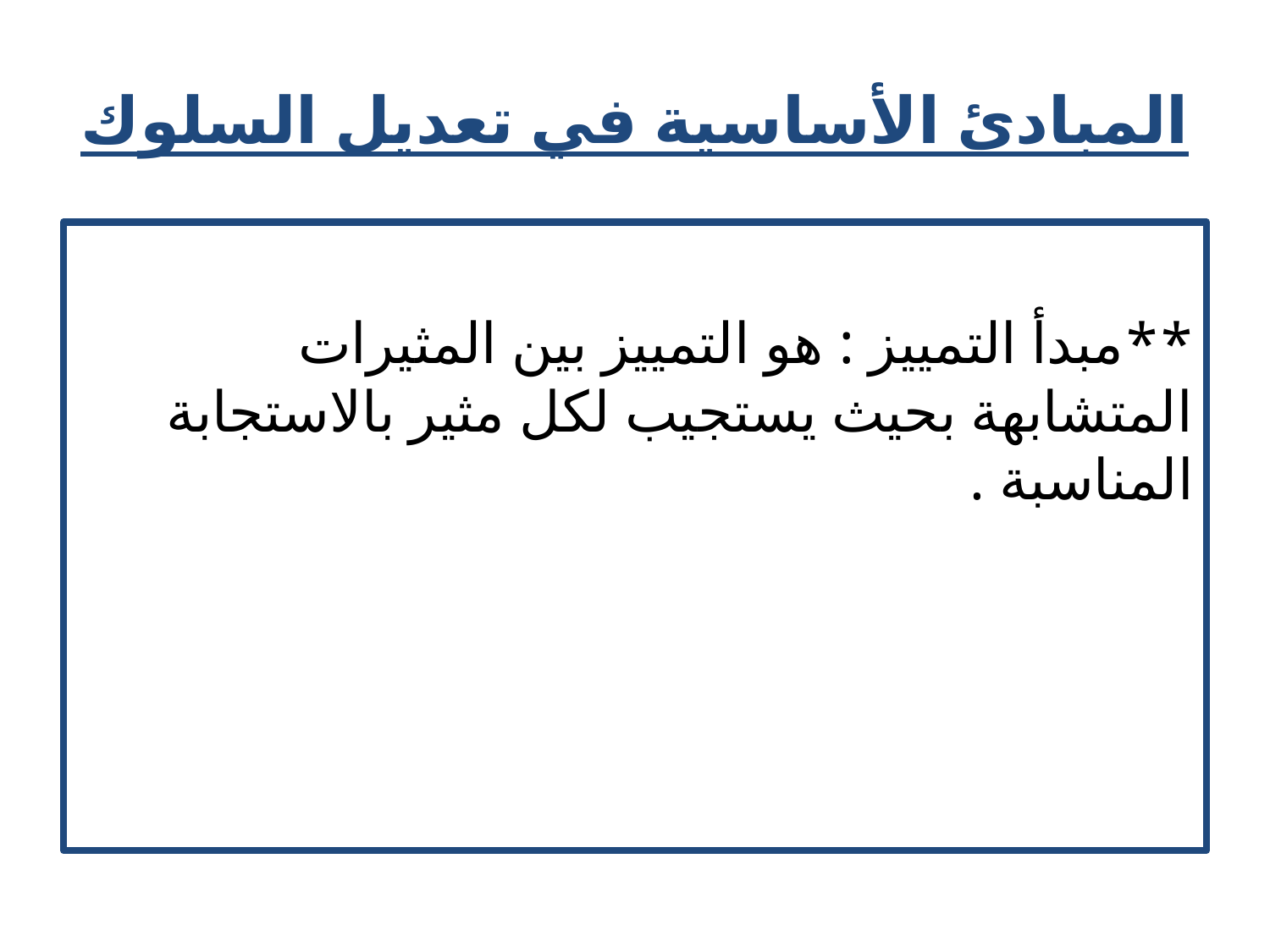

# المبادئ الأساسية في تعديل السلوك

**مبدأ التمييز : هو التمييز بين المثيرات المتشابهة بحيث يستجيب لكل مثير بالاستجابة المناسبة .